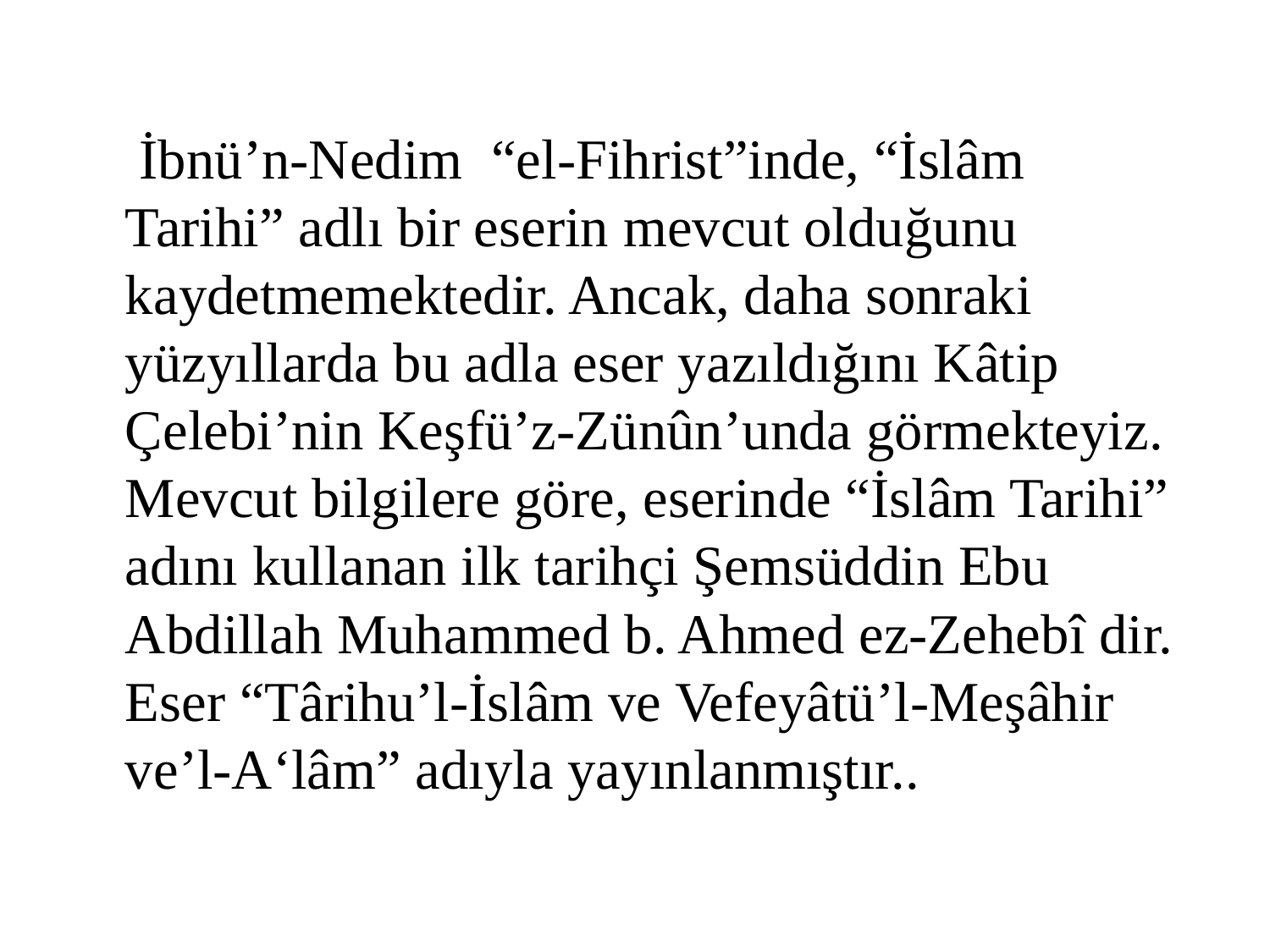

İbnü’n-Nedim  “el-Fihrist”inde, “İslâm Tarihi” adlı bir eserin mevcut olduğunu kaydetmemektedir. Ancak, daha sonraki yüzyıllarda bu adla eser yazıldığını Kâtip Çelebi’nin Keşfü’z-Zünûn’unda görmekteyiz. Mevcut bilgilere göre, eserinde “İslâm Tarihi” adını kullanan ilk tarihçi Şemsüddin Ebu Abdillah Muhammed b. Ahmed ez-Zehebî dir. Eser “Târihu’l-İslâm ve Vefeyâtü’l-Meşâhir ve’l-A‘lâm” adıyla yayınlanmıştır..